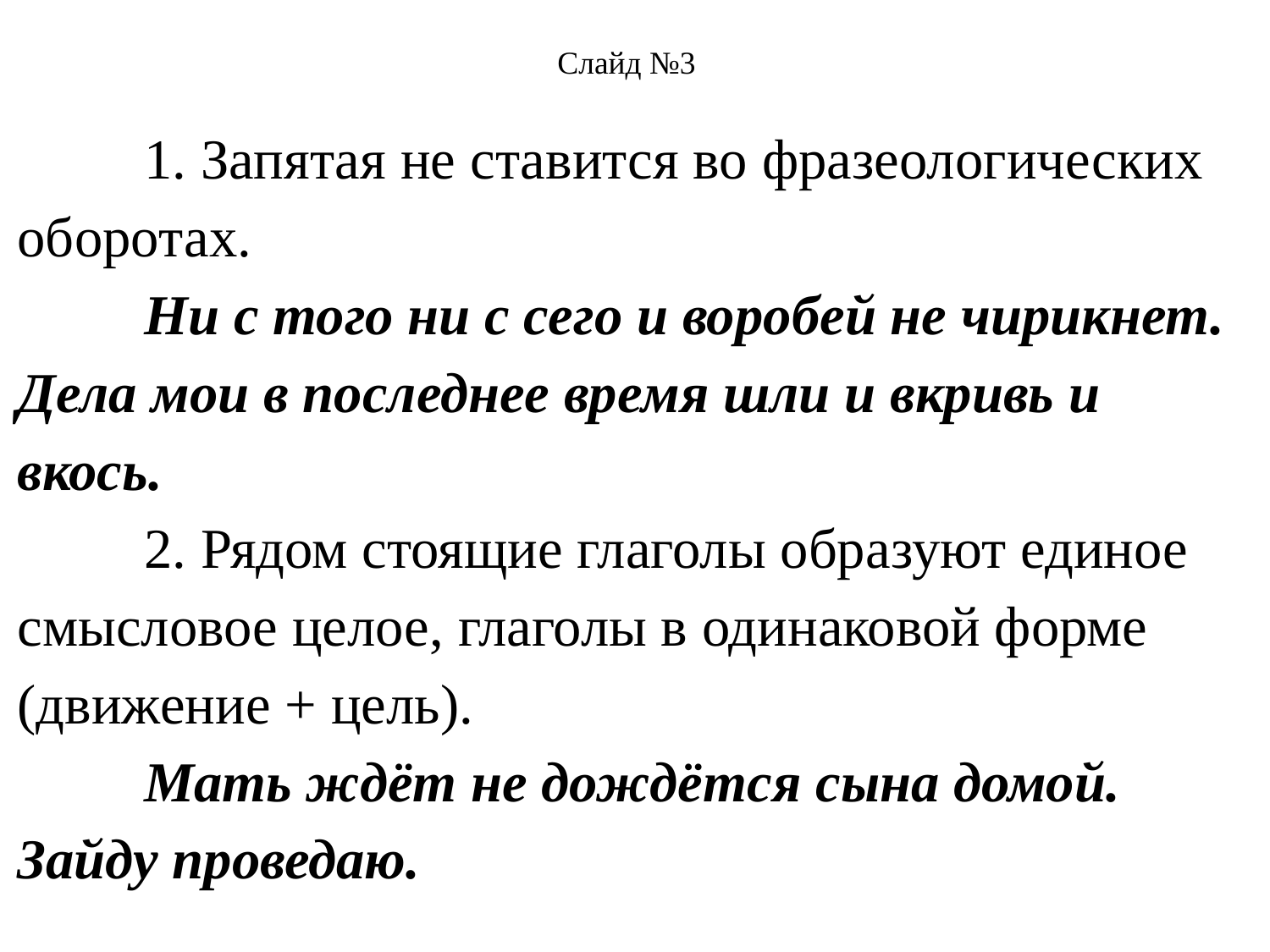

Слайд №3
	1. Запятая не ставится во фразеологических оборотах.
	Ни с того ни с сего и воробей не чирикнет. Дела мои в последнее время шли и вкривь и вкось.
	2. Рядом стоящие глаголы образуют единое смысловое целое, глаголы в одинаковой форме (движение + цель).
	Мать ждёт не дождётся сына домой. Зайду проведаю.